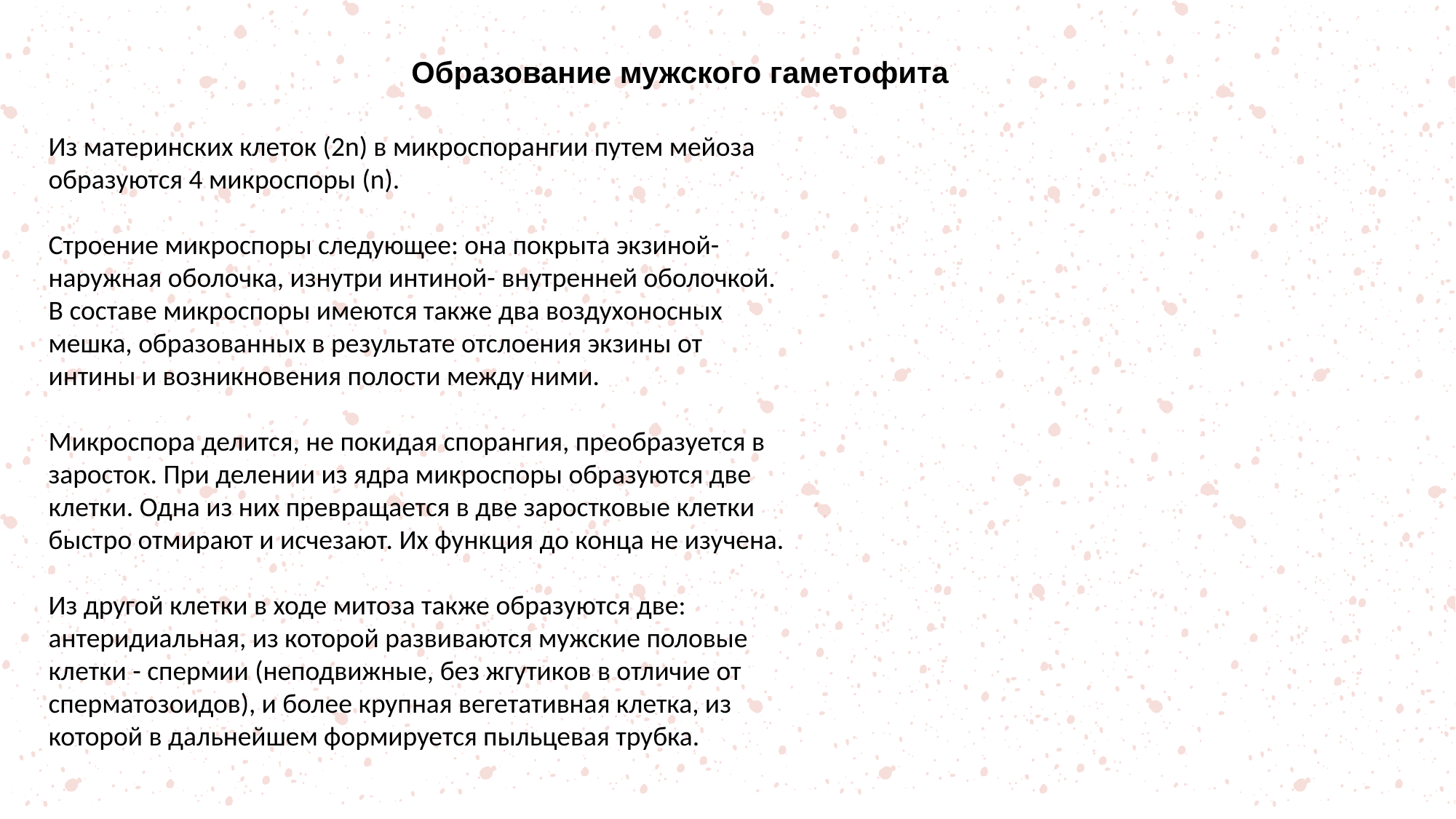

Образование мужского гаметофита
Из материнских клеток (2n) в микроспорангии путем мейоза образуются 4 микроспоры (n).

Строение микроспоры следующее: она покрыта экзиной- наружная оболочка, изнутри интиной- внутренней оболочкой.
В составе микроспоры имеются также два воздухоносных мешка, образованных в результате отслоения экзины от интины и возникновения полости между ними.

Микроспора делится, не покидая спорангия, преобразуется в заросток. При делении из ядра микроспоры образуются две клетки. Одна из них превращается в две заростковые клетки быстро отмирают и исчезают. Их функция до конца не изучена.

Из другой клетки в ходе митоза также образуются две: антеридиальная, из которой развиваются мужские половые клетки - спермии (неподвижные, без жгутиков в отличие от сперматозоидов), и более крупная вегетативная клетка, из которой в дальнейшем формируется пыльцевая трубка.